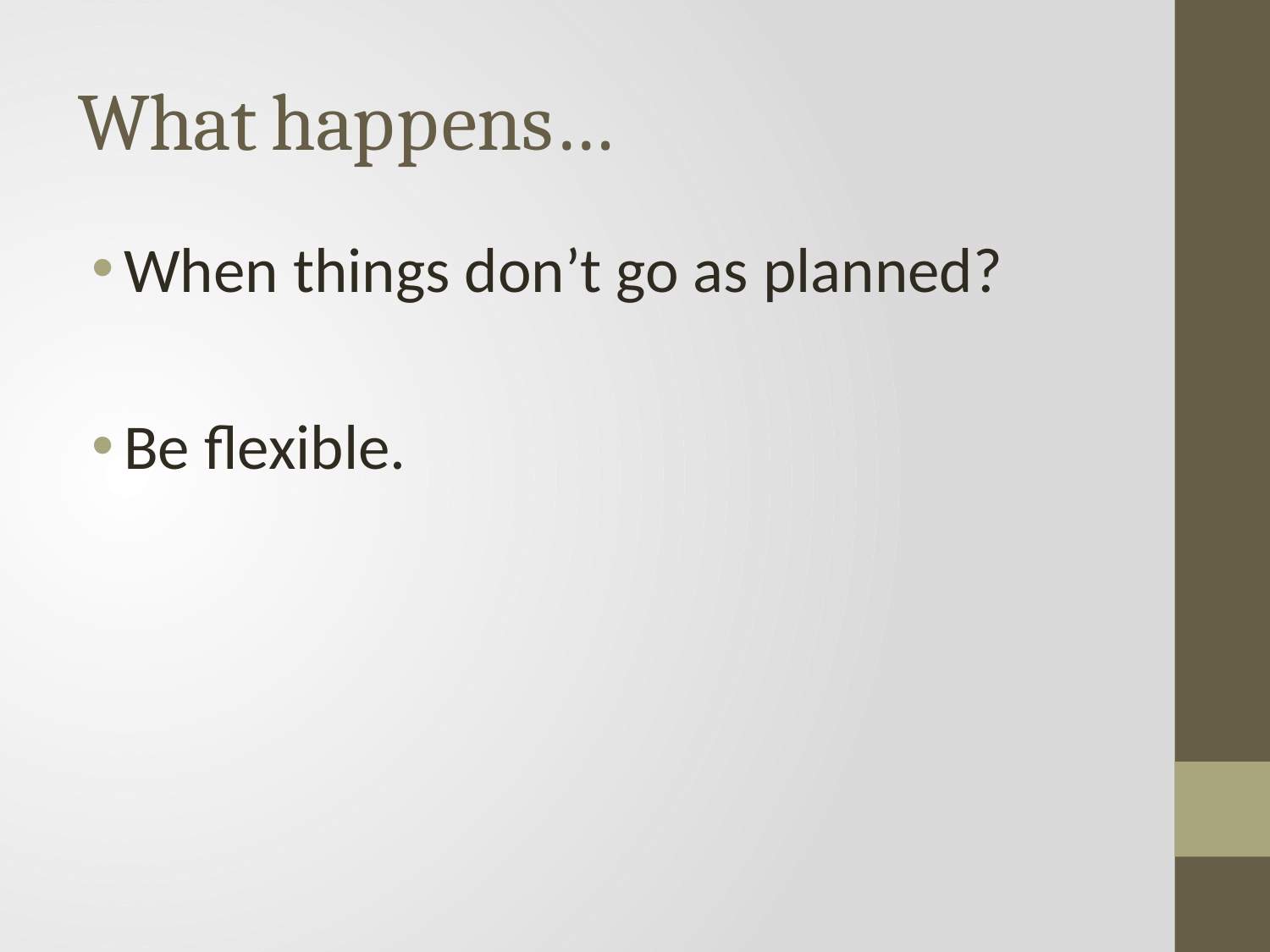

# What happens…
When things don’t go as planned?

Be flexible.